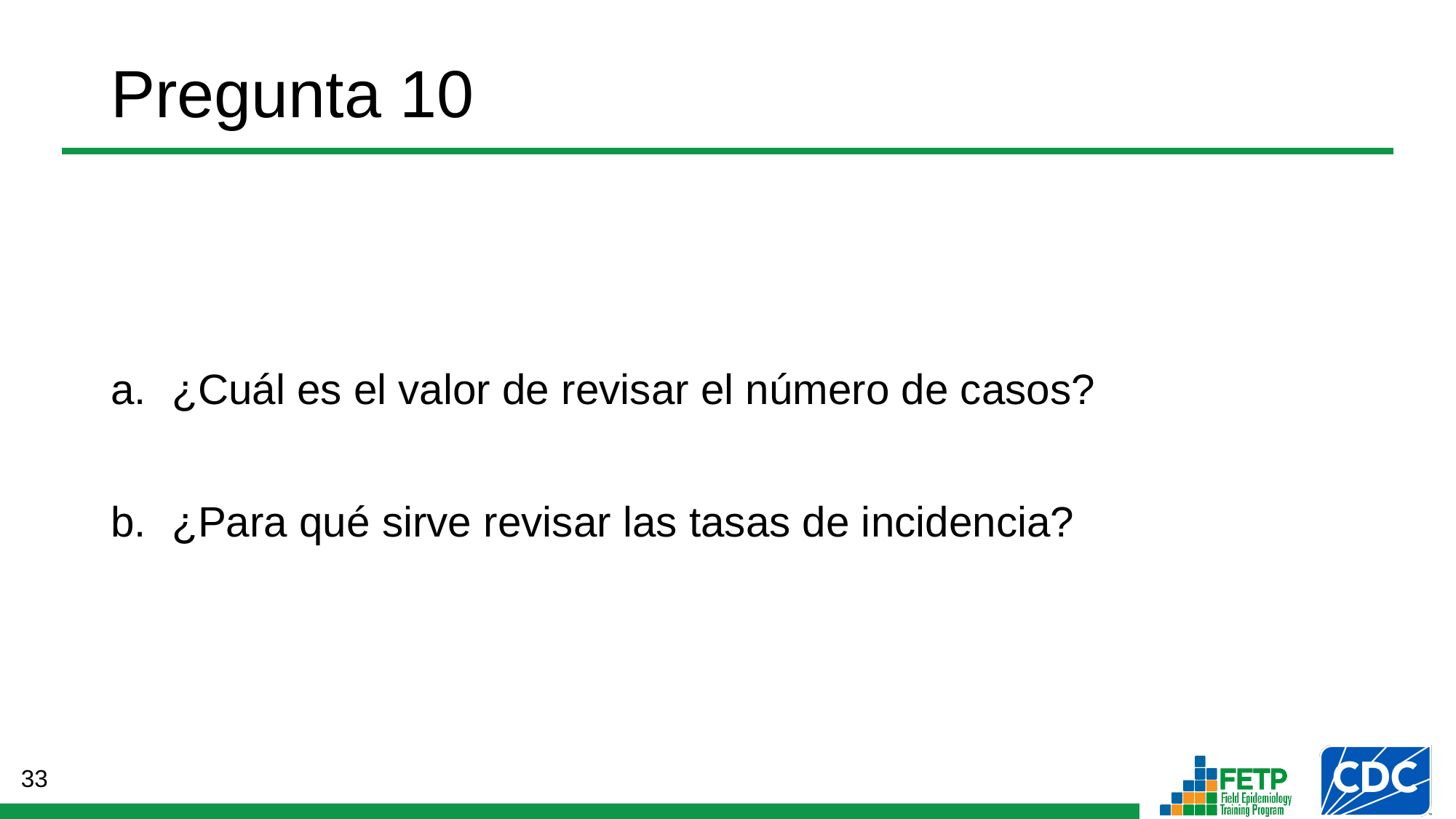

# Pregunta 10
¿Cuál es el valor de revisar el número de casos?

¿Para qué sirve revisar las tasas de incidencia?